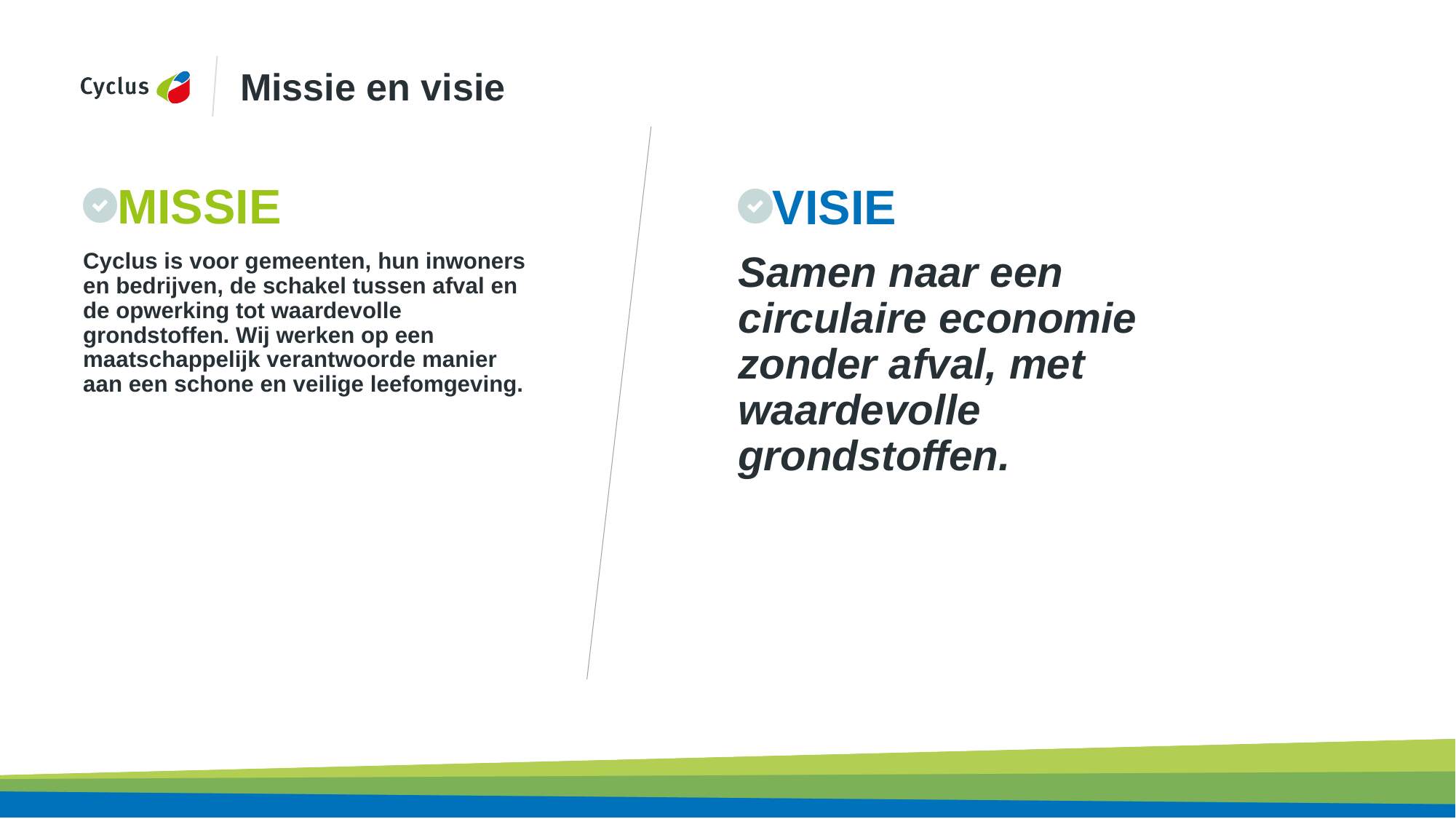

# Missie en visie
MISSIE
Cyclus is voor gemeenten, hun inwoners en bedrijven, de schakel tussen afval en de opwerking tot waardevolle grondstoffen. Wij werken op een maatschappelijk verantwoorde manier aan een schone en veilige leefomgeving.
VISIE
Samen naar een circulaire economie zonder afval, met waardevolle grondstoffen.
Cyclus